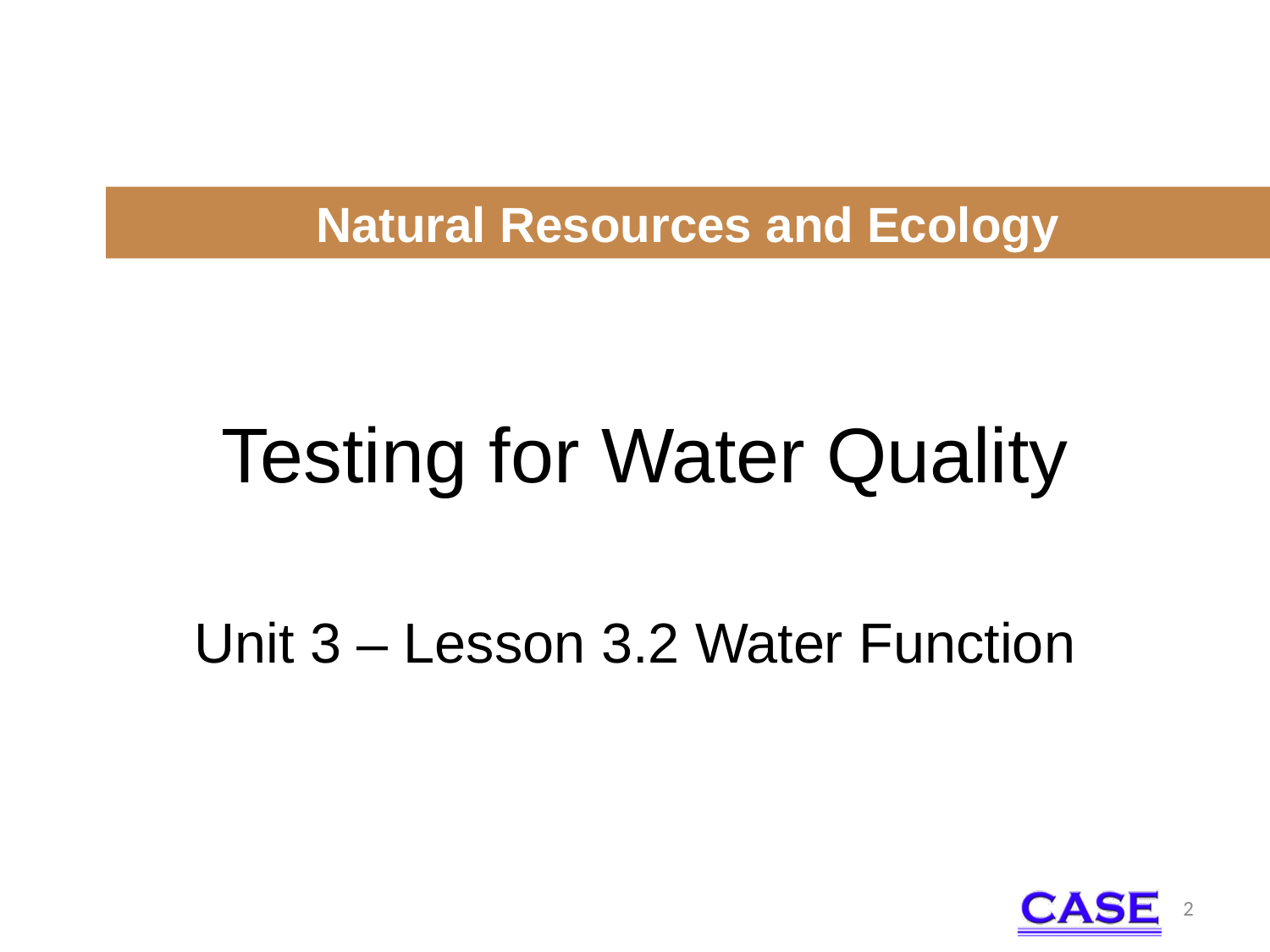

Natural Resources and Ecology
# Testing for Water Quality
Unit 3 – Lesson 3.2 Water Function
2